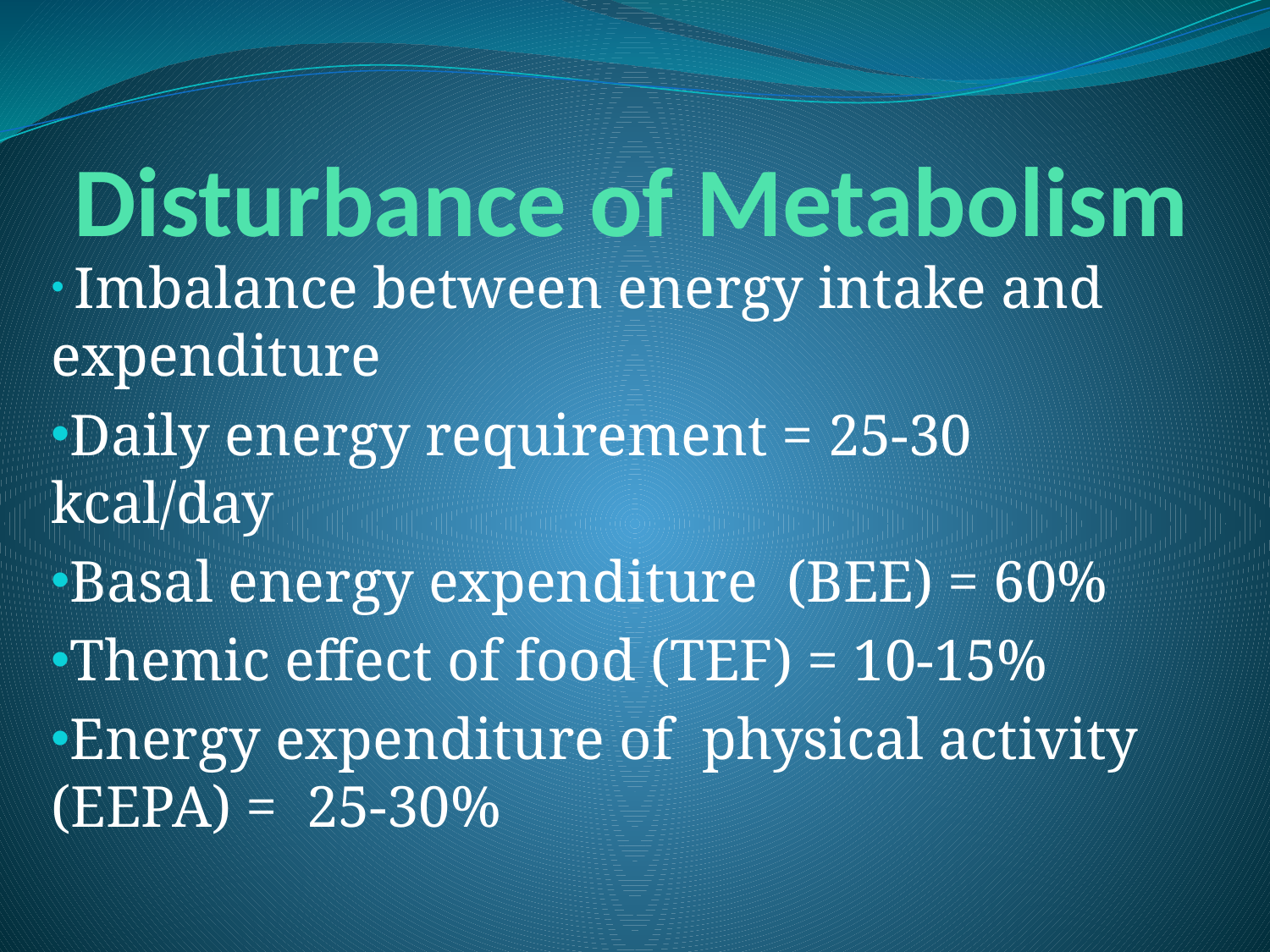

# Disturbance of Metabolism
 Imbalance between energy intake and expenditure
Daily energy requirement = 25-30 kcal/day
Basal energy expenditure  (BEE) = 60%
Themic effect of food (TEF) = 10-15%
Energy expenditure of  physical activity (EEPA) =  25-30%